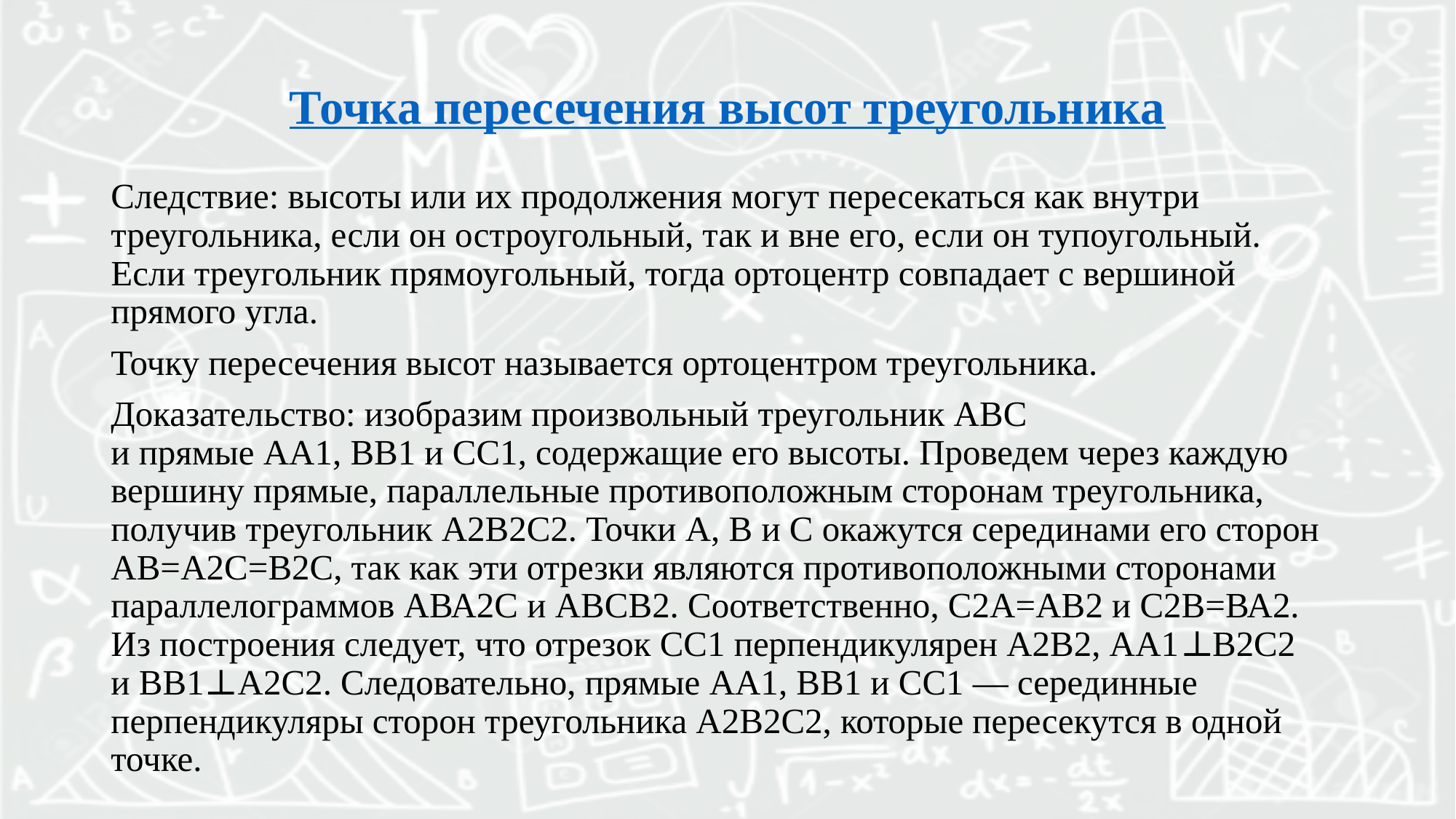

# Точка пересечения высот треугольника
Следствие: высоты или их продолжения могут пересекаться как внутри треугольника, если он остроугольный, так и вне его, если он тупоугольный. Если треугольник прямоугольный, тогда ортоцентр совпадает с вершиной прямого угла.
Точку пересечения высот называется ортоцентром треугольника.
Доказательство: изобразим произвольный треугольник АВС и прямые AA1, BB1 и СС1, содержащие его высоты. Проведем через каждую вершину прямые, параллельные противоположным сторонам треугольника, получив треугольник A2B2C2. Точки А, В и С окажутся серединами его сторон АВ=A2C=В2C, так как эти отрезки являются противоположными сторонами параллелограммов АВА2С и АВСВ2. Соответственно, С2А=АВ2 и С2В=ВА2. Из построения следует, что отрезок СС1 перпендикулярен А2В2, АА1⊥В2С2 и ВВ1⊥А2С2. Следовательно, прямые АА1, ВВ1 и СС1 — серединные перпендикуляры сторон треугольника А2В2С2, которые пересекутся в одной точке.